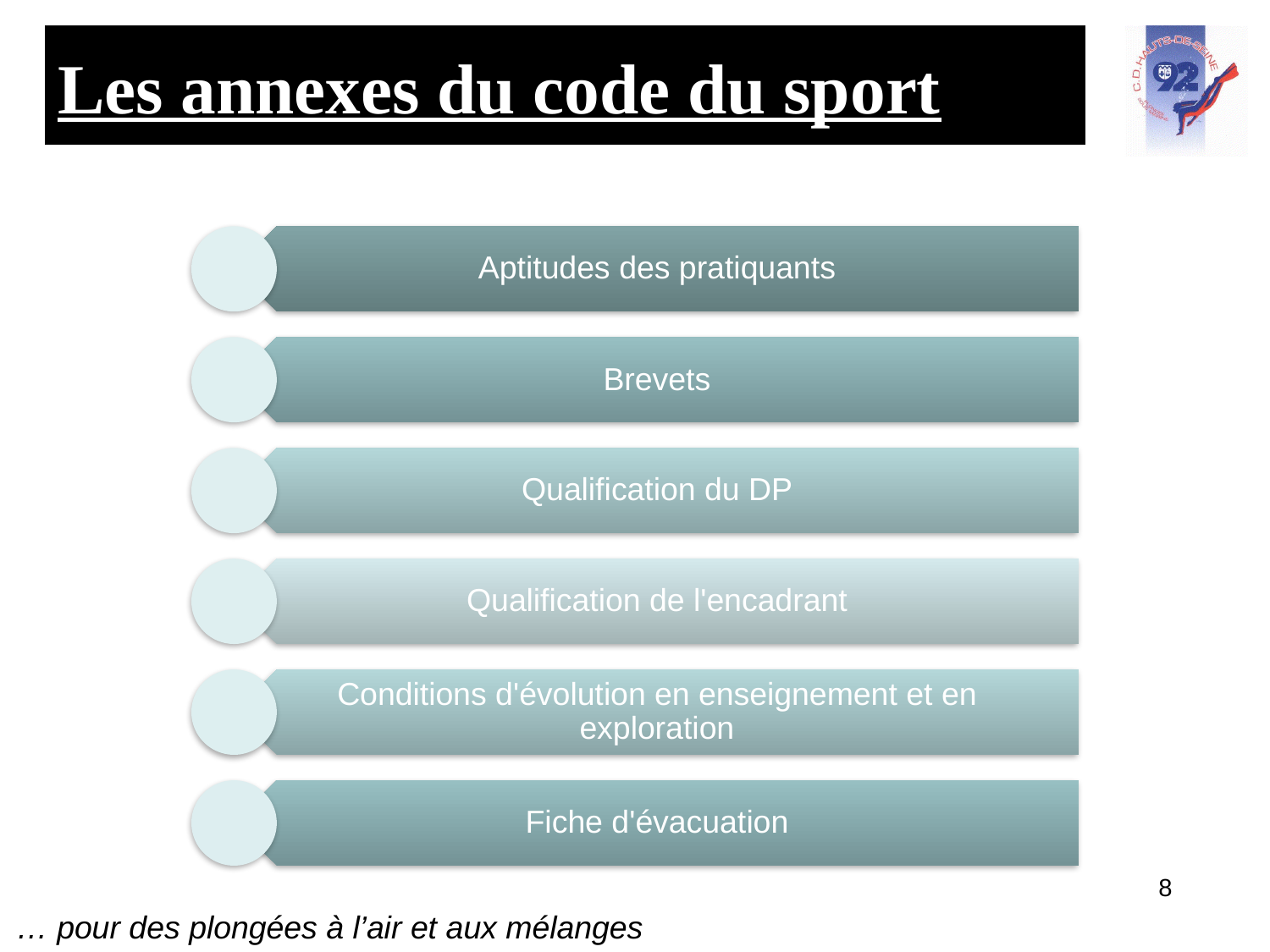

Les annexes du code du sport
Aptitudes des pratiquants
Brevets
Qualification du DP
Qualification de l'encadrant
Conditions d'évolution en enseignement et en exploration
Fiche d'évacuation
8
… pour des plongées à l’air et aux mélanges